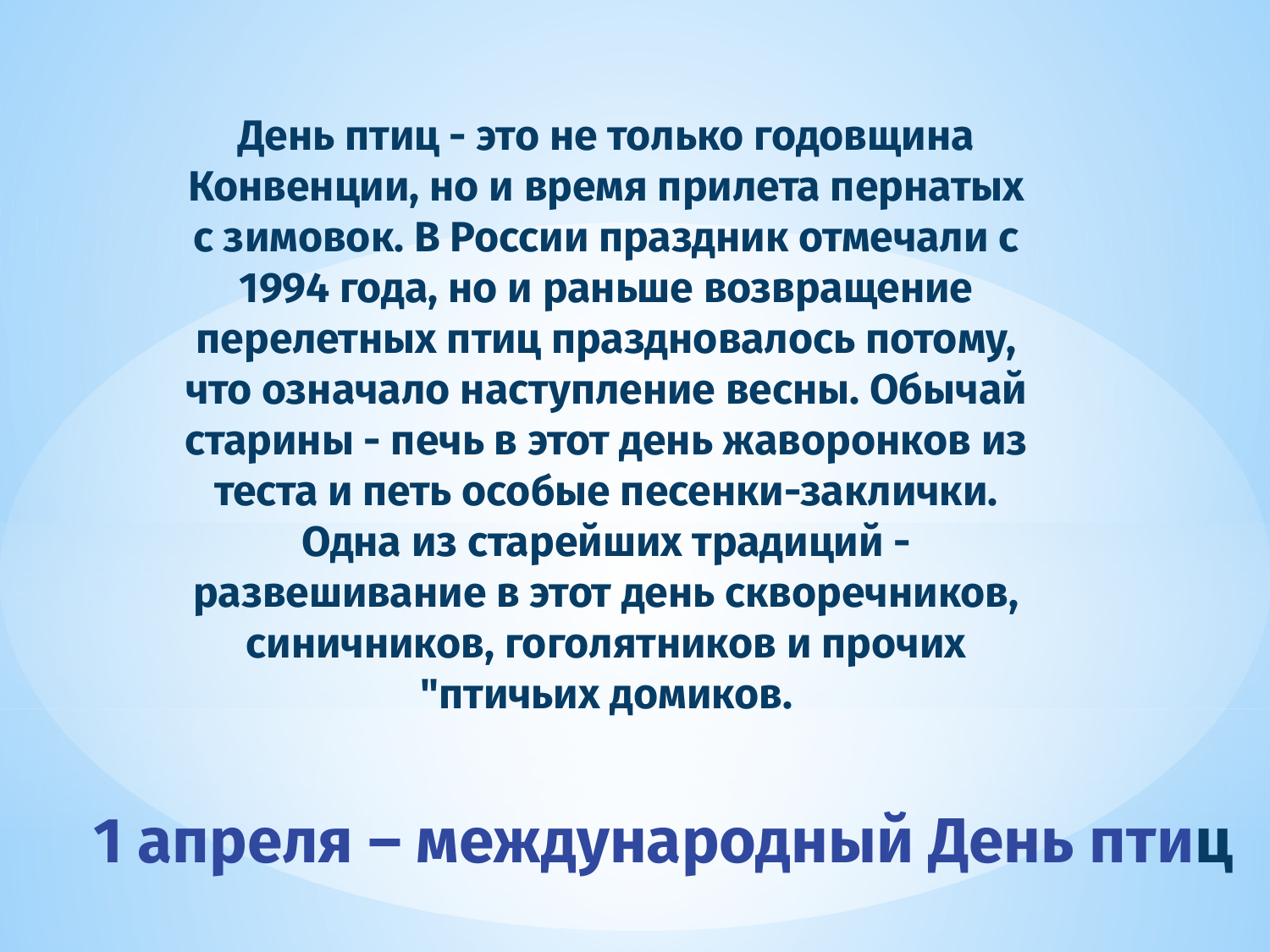

День птиц - это не только годовщина Конвенции, но и время прилета пернатых с зимовок. В России праздник отмечали с 1994 года, но и раньше возвращение перелетных птиц праздновалось потому, что означало наступление весны. Обычай старины - печь в этот день жаворонков из теста и петь особые песенки-заклички. Одна из старейших традиций - развешивание в этот день скворечников, синичников, гоголятников и прочих "птичьих домиков.

# 1 апреля – международный День птиц